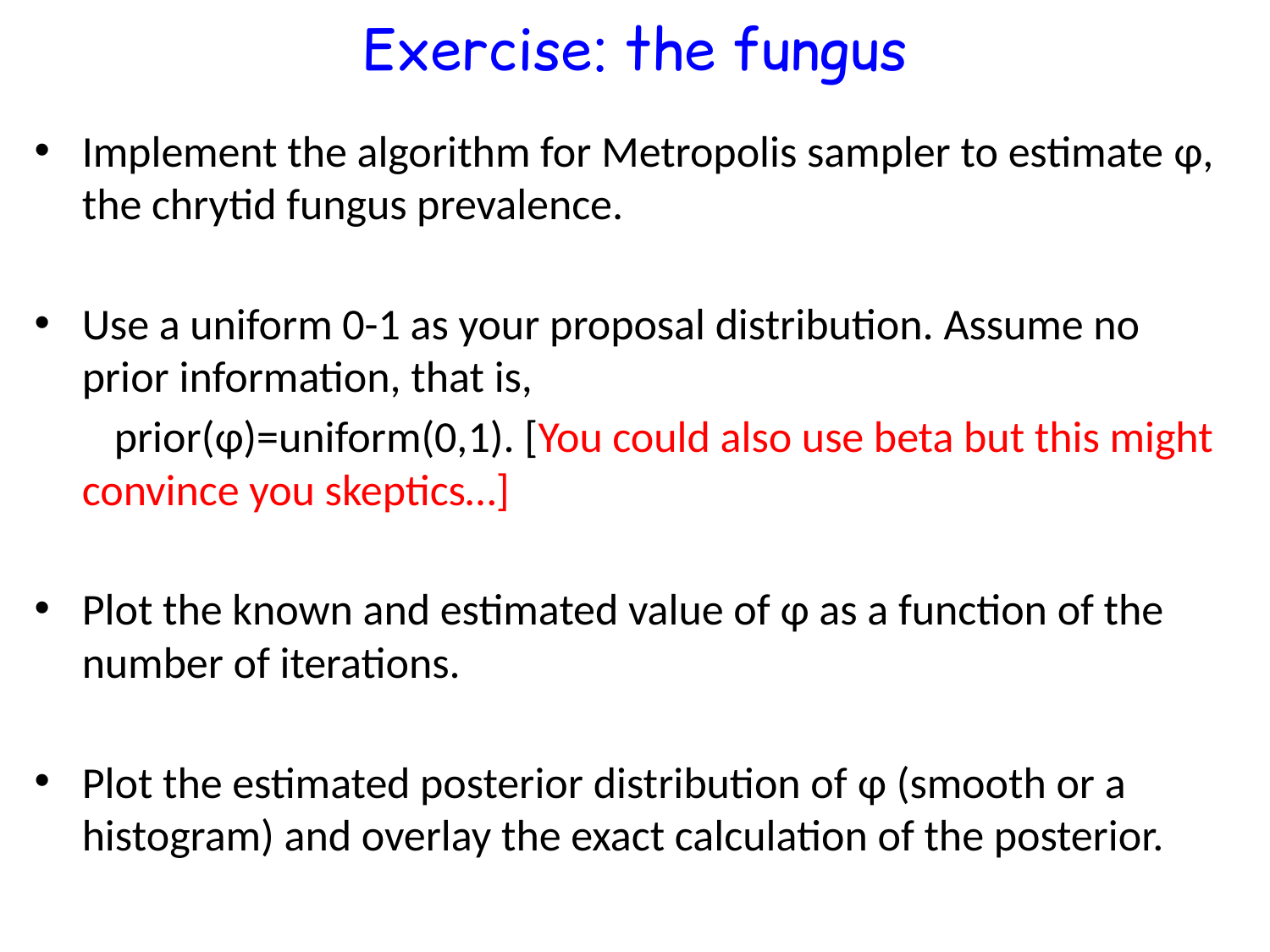

# Exercise: the fungus
Implement the algorithm for Metropolis sampler to estimate φ, the chrytid fungus prevalence.

Use a uniform 0-1 as your proposal distribution. Assume no prior information, that is,
        prior(φ)=uniform(0,1). [You could also use beta but this might convince you skeptics…]

Plot the known and estimated value of φ as a function of the number of iterations.

Plot the estimated posterior distribution of φ (smooth or a histogram) and overlay the exact calculation of the posterior.